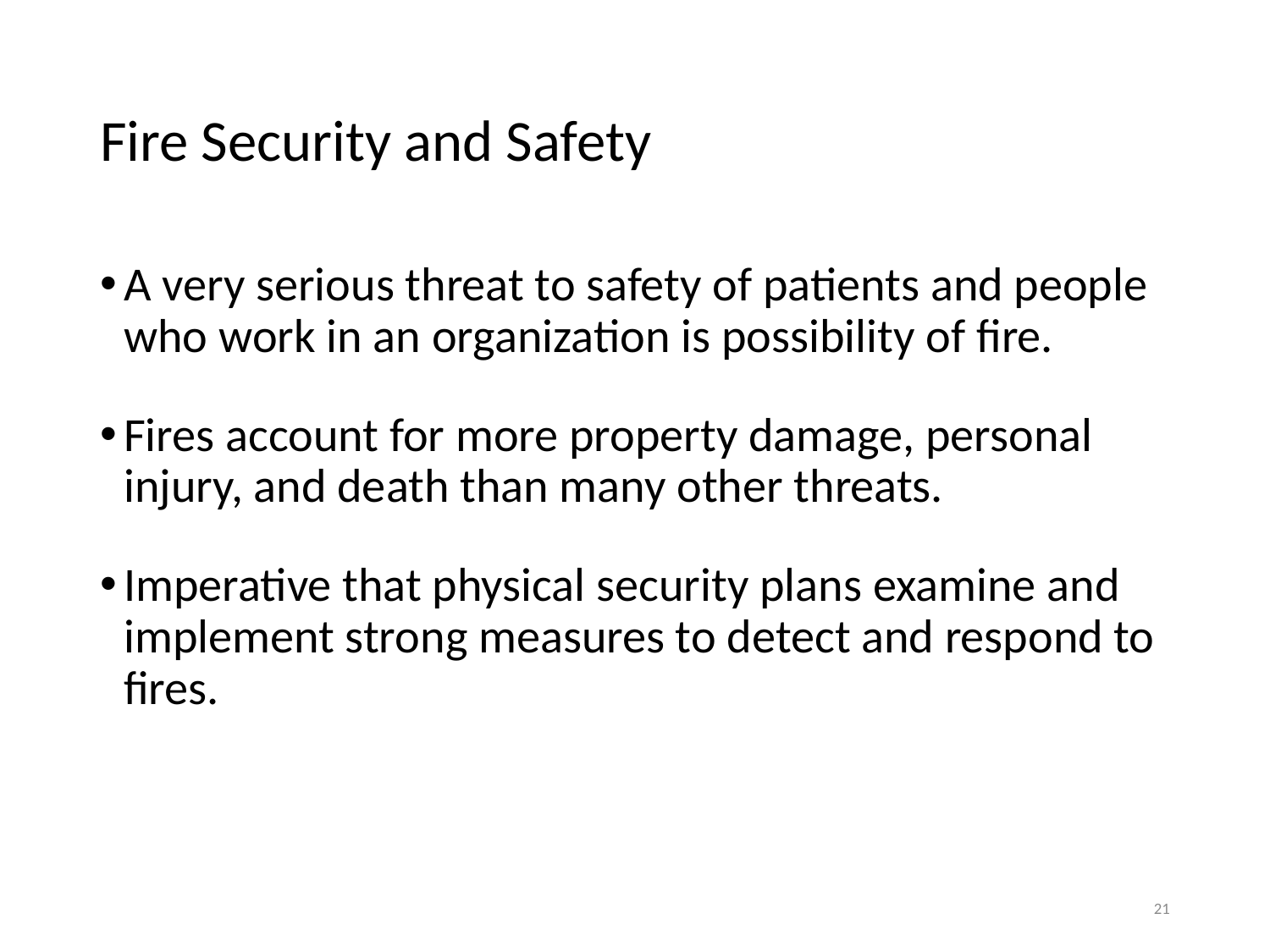

# Fire Security and Safety
A very serious threat to safety of patients and people who work in an organization is possibility of fire.
Fires account for more property damage, personal injury, and death than many other threats.
Imperative that physical security plans examine and implement strong measures to detect and respond to fires.
21